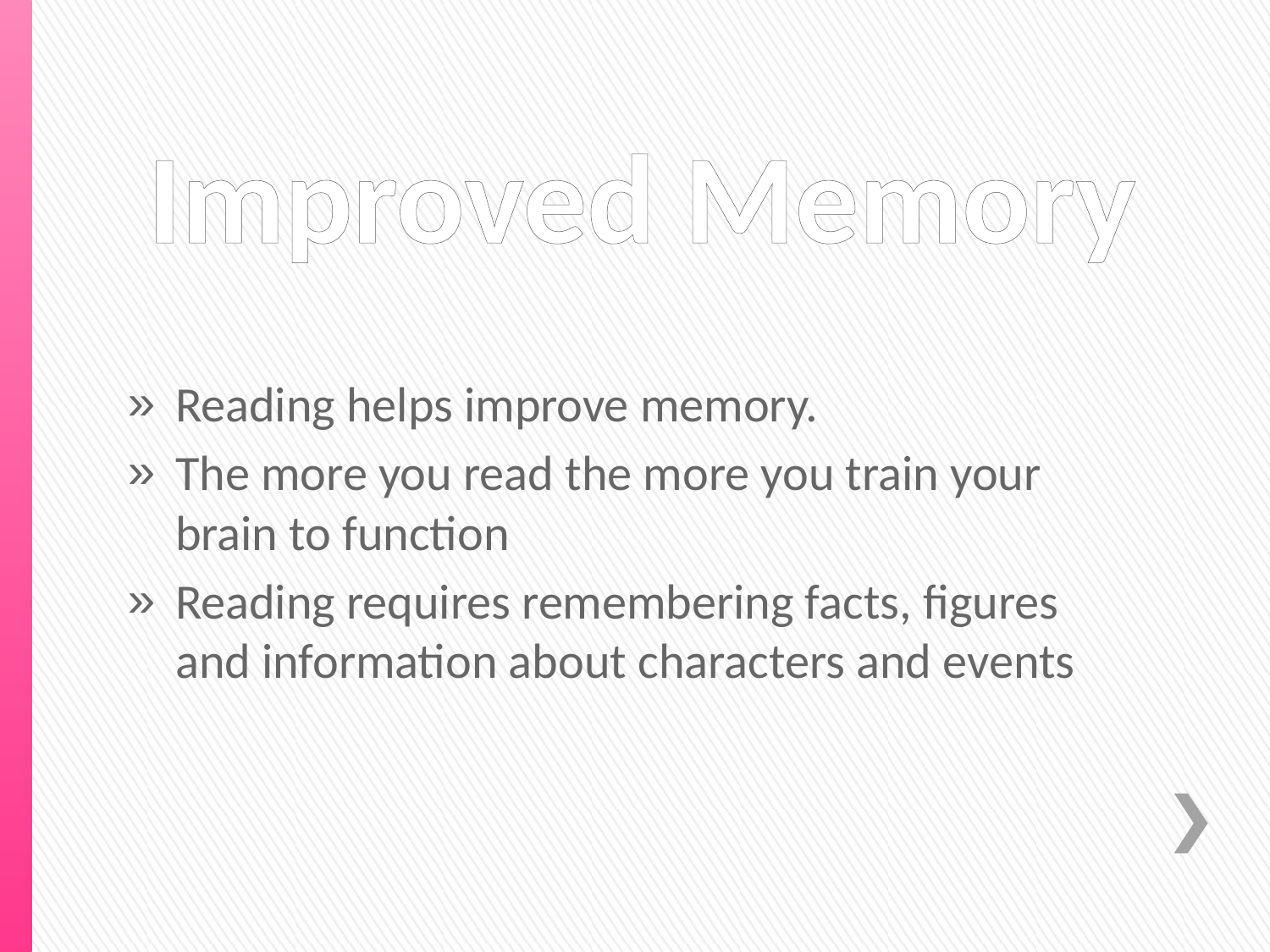

# Improved Memory
Reading helps improve memory.
The more you read the more you train your brain to function
Reading requires remembering facts, figures and information about characters and events